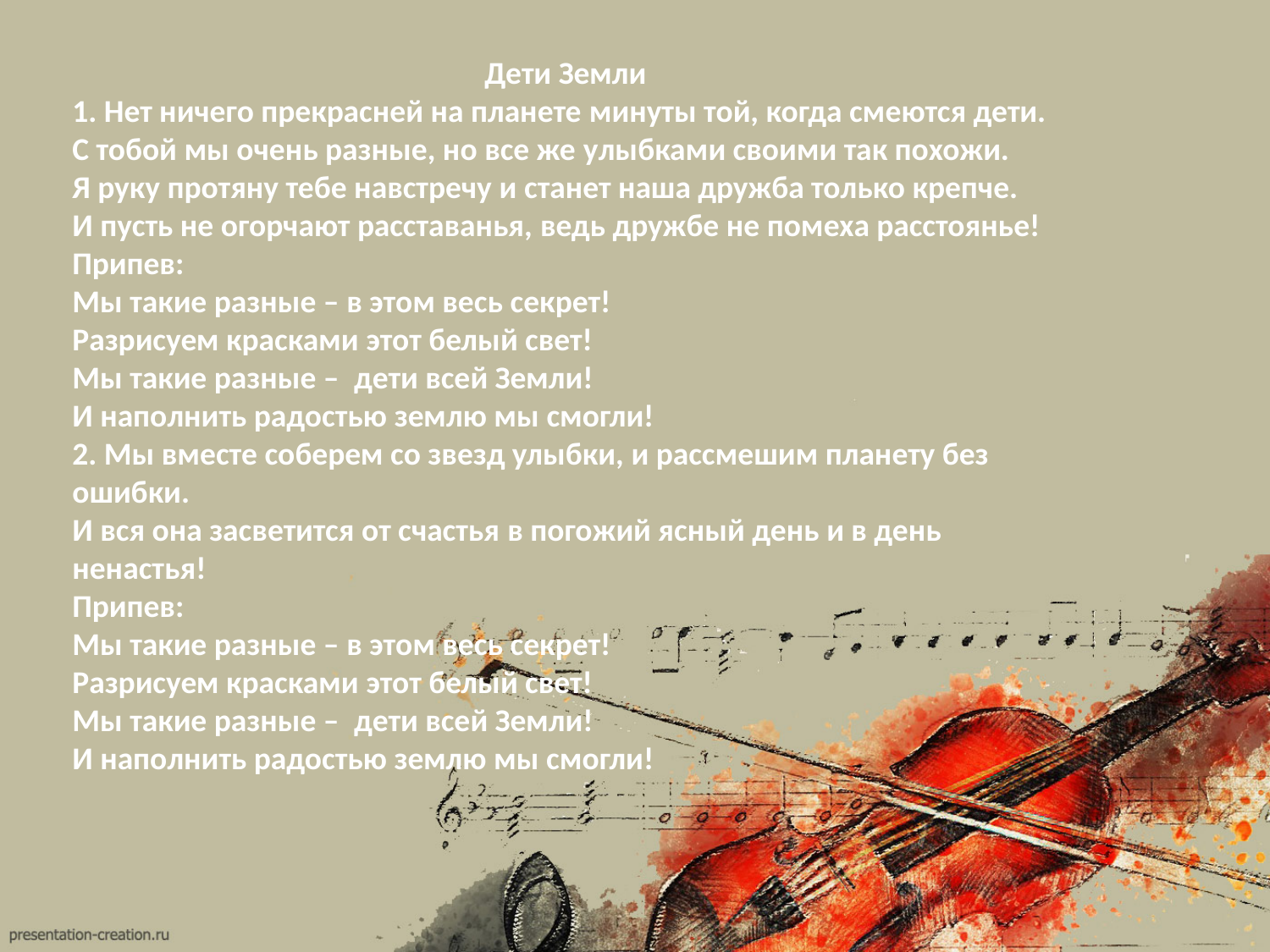

Дети Земли
1. Нет ничего прекрасней на планете минуты той, когда смеются дети.
С тобой мы очень разные, но все же улыбками своими так похожи.
Я руку протяну тебе навстречу и станет наша дружба только крепче.
И пусть не огорчают расставанья, ведь дружбе не помеха расстоянье!
Припев:
Мы такие разные – в этом весь секрет!
Разрисуем красками этот белый свет!
Мы такие разные –  дети всей Земли!
И наполнить радостью землю мы смогли!
2. Мы вместе соберем со звезд улыбки, и рассмешим планету без ошибки.
И вся она засветится от счастья в погожий ясный день и в день ненастья!
Припев:
Мы такие разные – в этом весь секрет!
Разрисуем красками этот белый свет!
Мы такие разные –  дети всей Земли!
И наполнить радостью землю мы смогли!